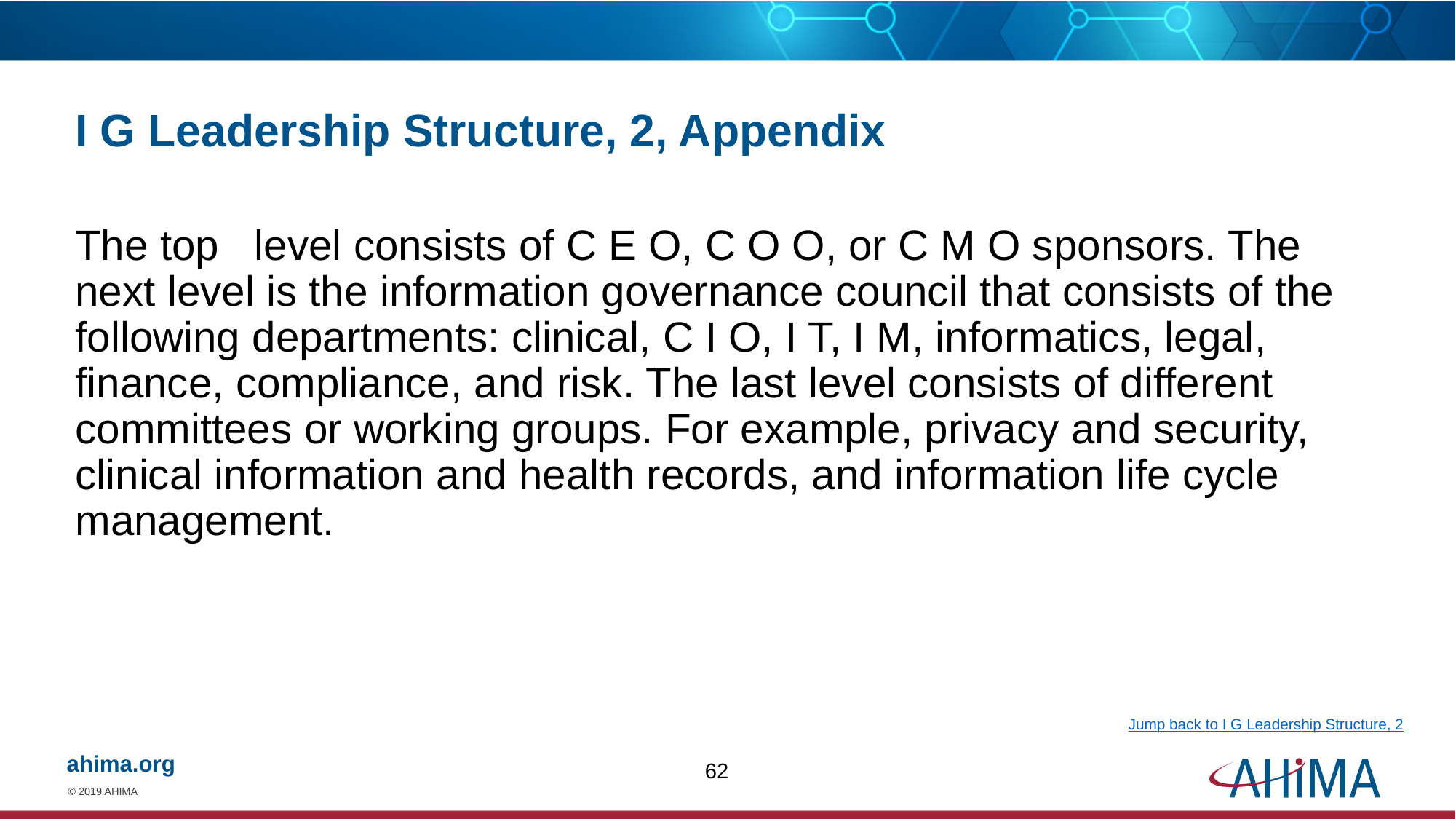

# I G Leadership Structure, 2, Appendix
The top   level consists of C E O, C O O, or C M O sponsors. The next level is the information governance council that consists of the following departments: clinical, C I O, I T, I M, informatics, legal, finance, compliance, and risk. The last level consists of different committees or working groups. For example, privacy and security, clinical information and health records, and information life cycle management.
Jump back to I G Leadership Structure, 2